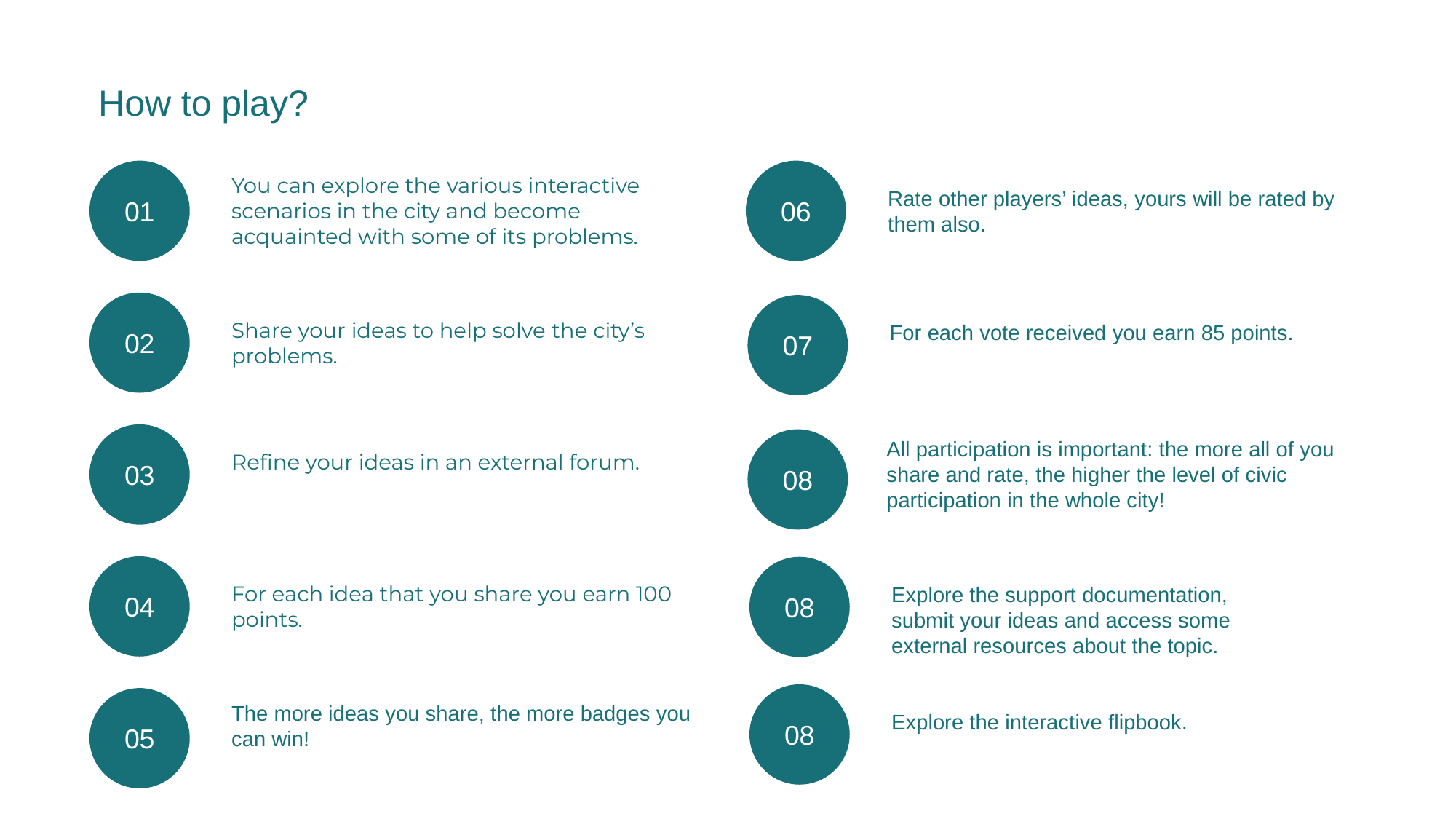

How to play?
01
You can explore the various interactive scenarios in the city and become acquainted with some of its problems.
06
Rate other players’ ideas, yours will be rated by them also.
02
Share your ideas to help solve the city’s problems.
07
For each vote received you earn 85 points.
03
Refine your ideas in an external forum.
08
All participation is important: the more all of you share and rate, the higher the level of civic participation in the whole city!
04
For each idea that you share you earn 100 points.
08
Explore the support documentation,
submit your ideas and access some
external resources about the topic.
08
Explore the interactive flipbook.
05
The more ideas you share, the more badges you can win!